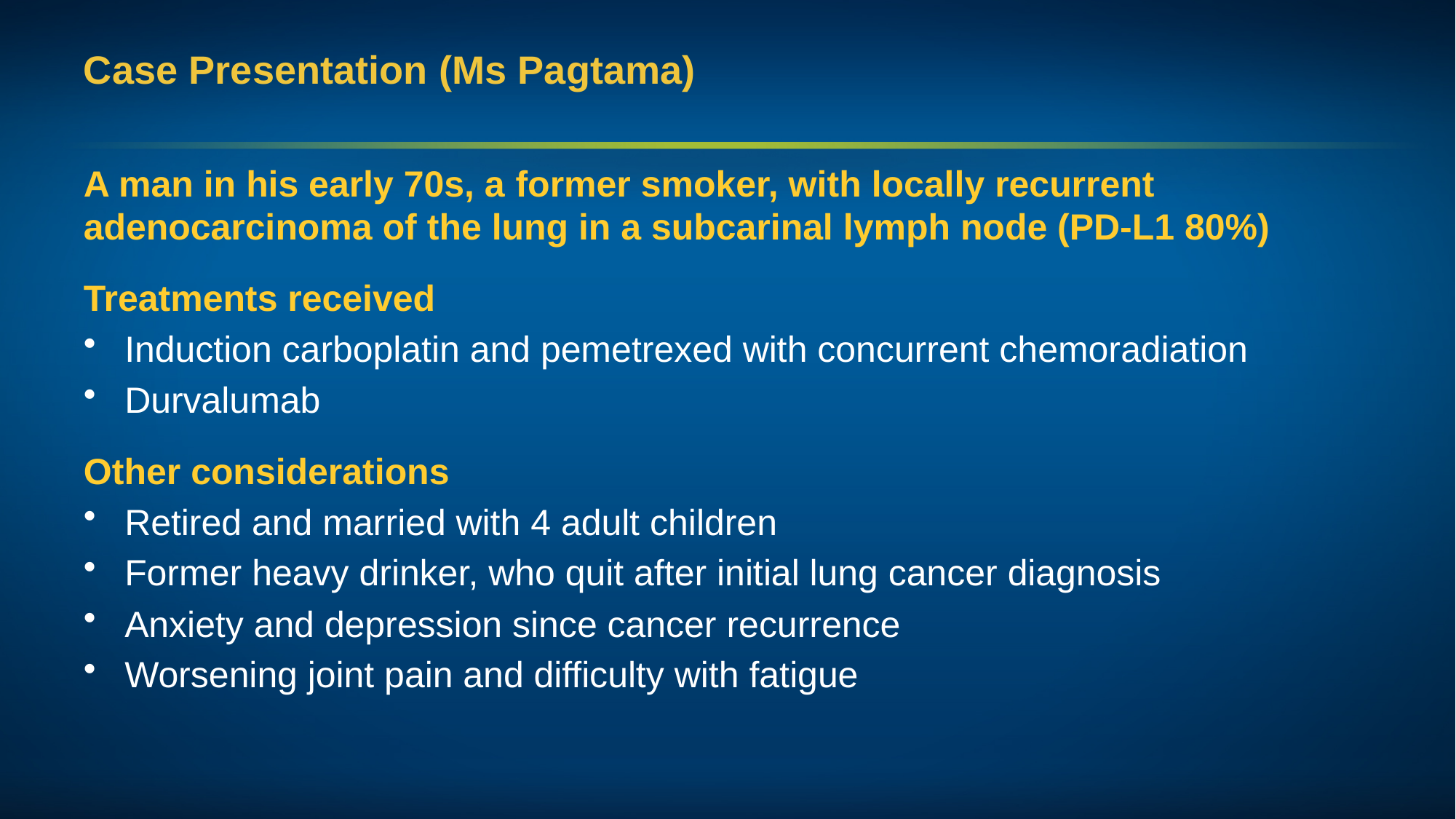

# Case Presentation (Ms Pagtama)
A man in his early 70s, a former smoker, with locally recurrent adenocarcinoma of the lung in a subcarinal lymph node (PD-L1 80%)
Treatments received
Induction carboplatin and pemetrexed with concurrent chemoradiation
Durvalumab
Other considerations
Retired and married with 4 adult children
Former heavy drinker, who quit after initial lung cancer diagnosis
Anxiety and depression since cancer recurrence
Worsening joint pain and difficulty with fatigue